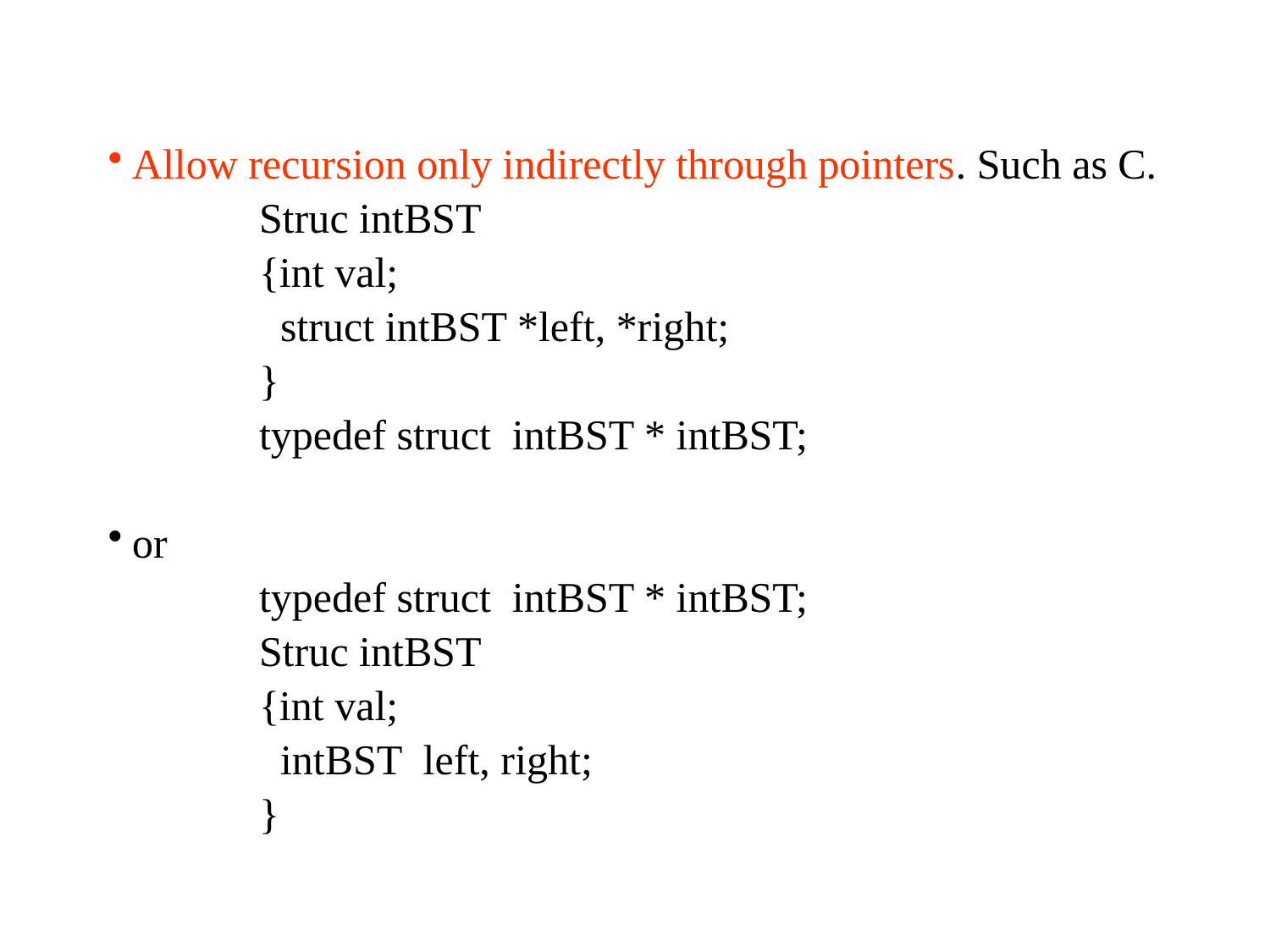

Allow recursion only indirectly through pointers. Such as C.
		Struc intBST
		{int val;
		  struct intBST *left, *right;
		}
		typedef struct  intBST * intBST;

or
		typedef struct  intBST * intBST;
		Struc intBST
		{int val;
		  intBST  left, right;
		}